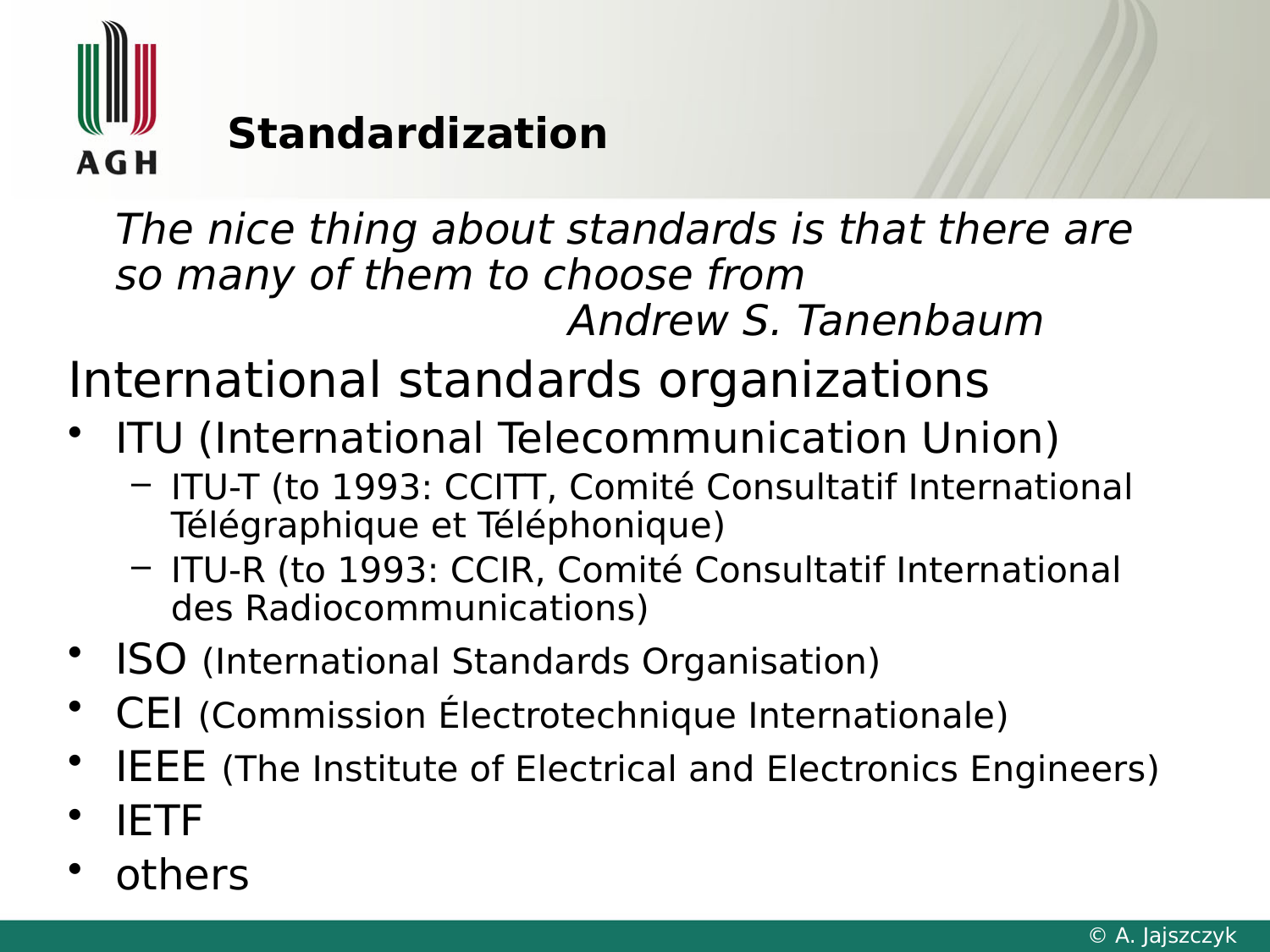

# Standardization
  	The nice thing about standards is that there are
so many of them to choose from
                                     Andrew S. Tanenbaum
International standards organizations
ITU (International Telecommunication Union)
ITU-T (to 1993: CCITT, Comité Consultatif International  Télégraphique et Téléphonique)
ITU-R (to 1993: CCIR, Comité Consultatif International
des Radiocommunications)
ISO (International Standards Organisation)
CEI (Commission Électrotechnique Internationale)
IEEE (The Institute of Electrical and Electronics Engineers)
IETF
others